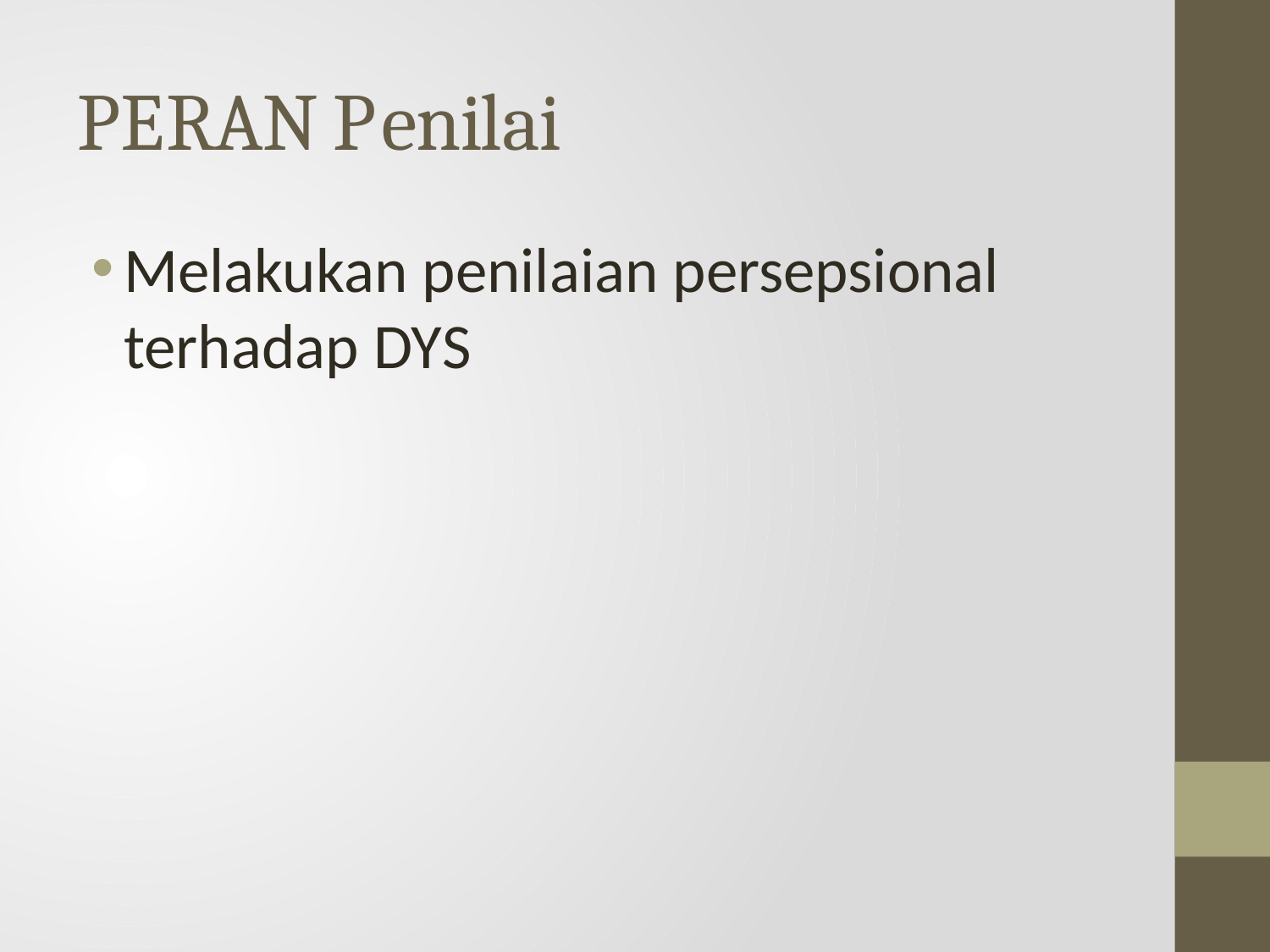

# PERAN Penilai
Melakukan penilaian persepsional terhadap DYS